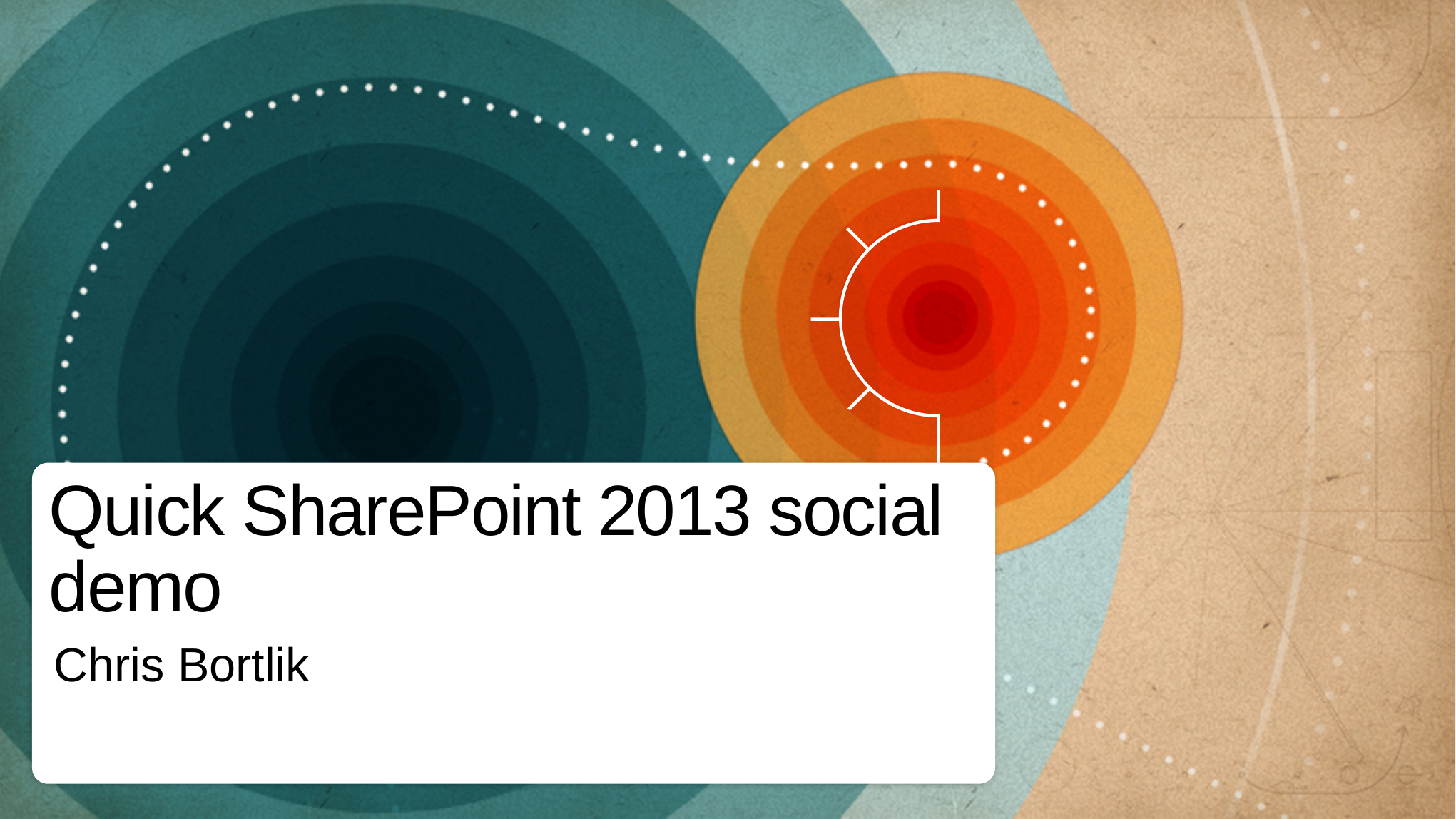

# Quick SharePoint 2013 social demo
Chris Bortlik